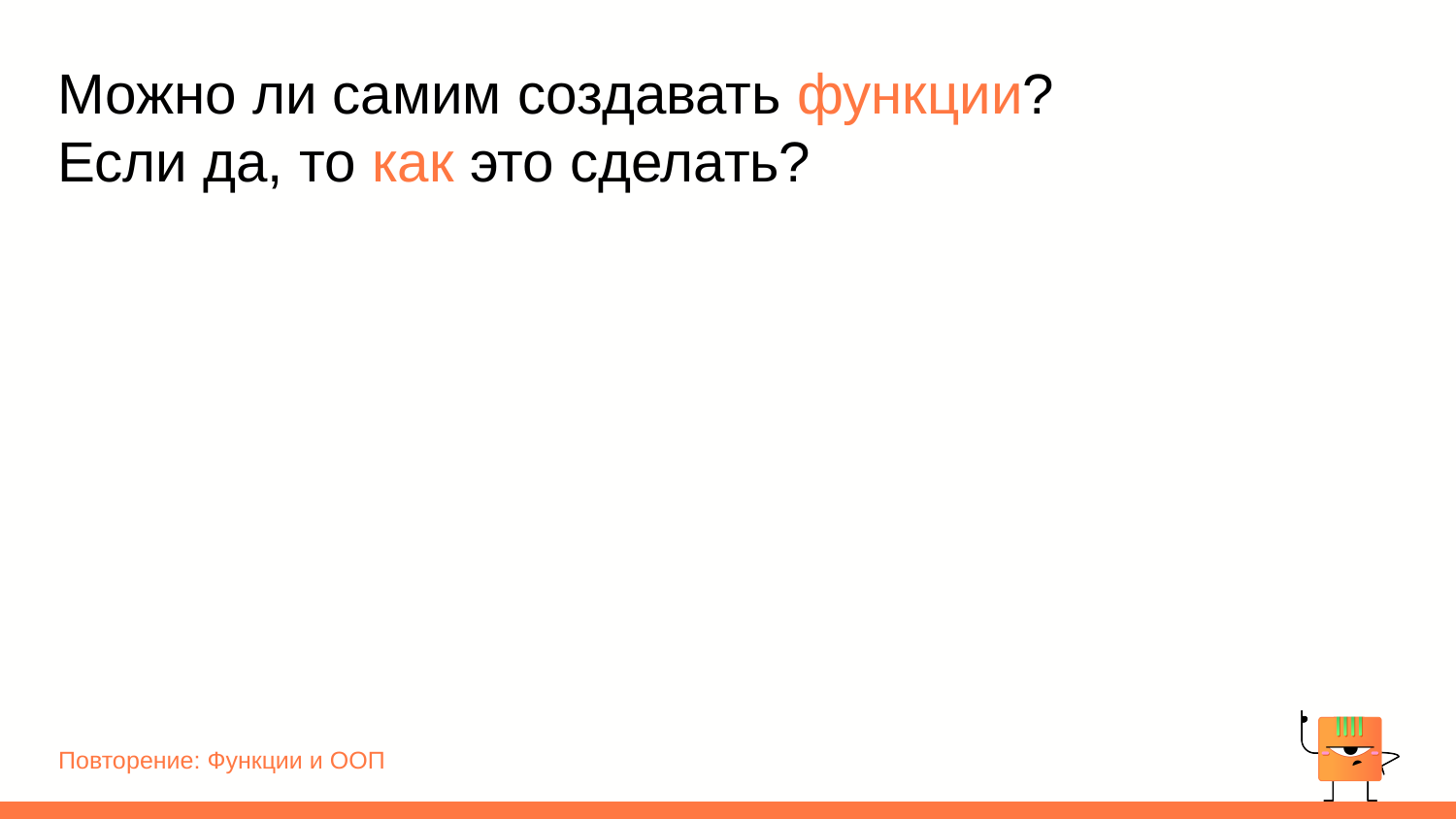

# Можно ли самим создавать функции?
Если да, то как это сделать?
Повторение: Функции и ООП